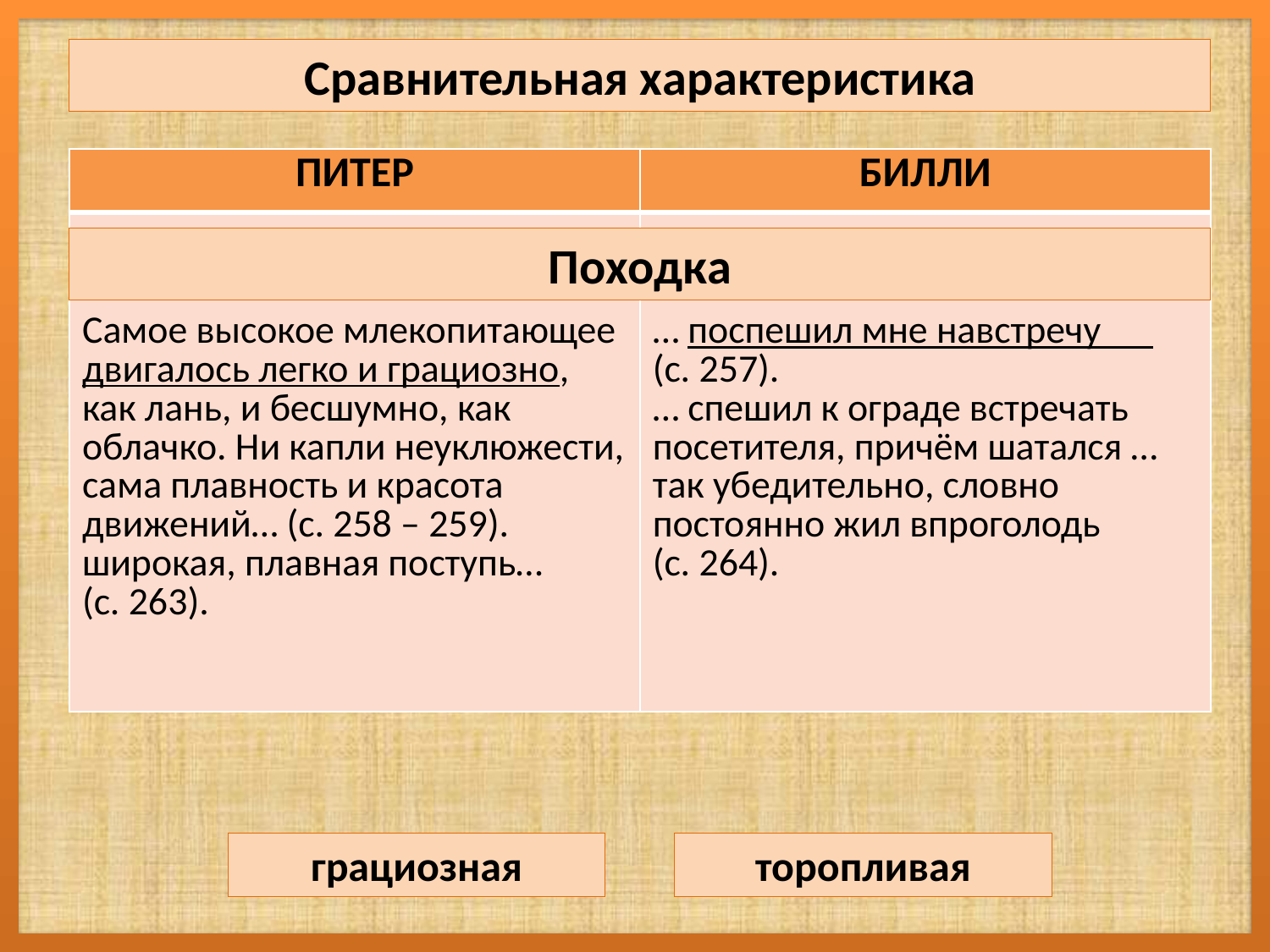

Сравнительная характеристика
| ПИТЕР | БИЛЛИ |
| --- | --- |
| Самое высокое млекопитающее двигалось легко и грациозно, как лань, и бесшумно, как облачко. Ни капли неуклюжести, сама плавность и красота движений… (с. 258 – 259). широкая, плавная поступь… (с. 263). | … поспешил мне навстречу (с. 257). … спешил к ограде встречать посетителя, причём шатался … так убедительно, словно постоянно жил впроголодь (с. 264). |
Походка
грациозная
торопливая